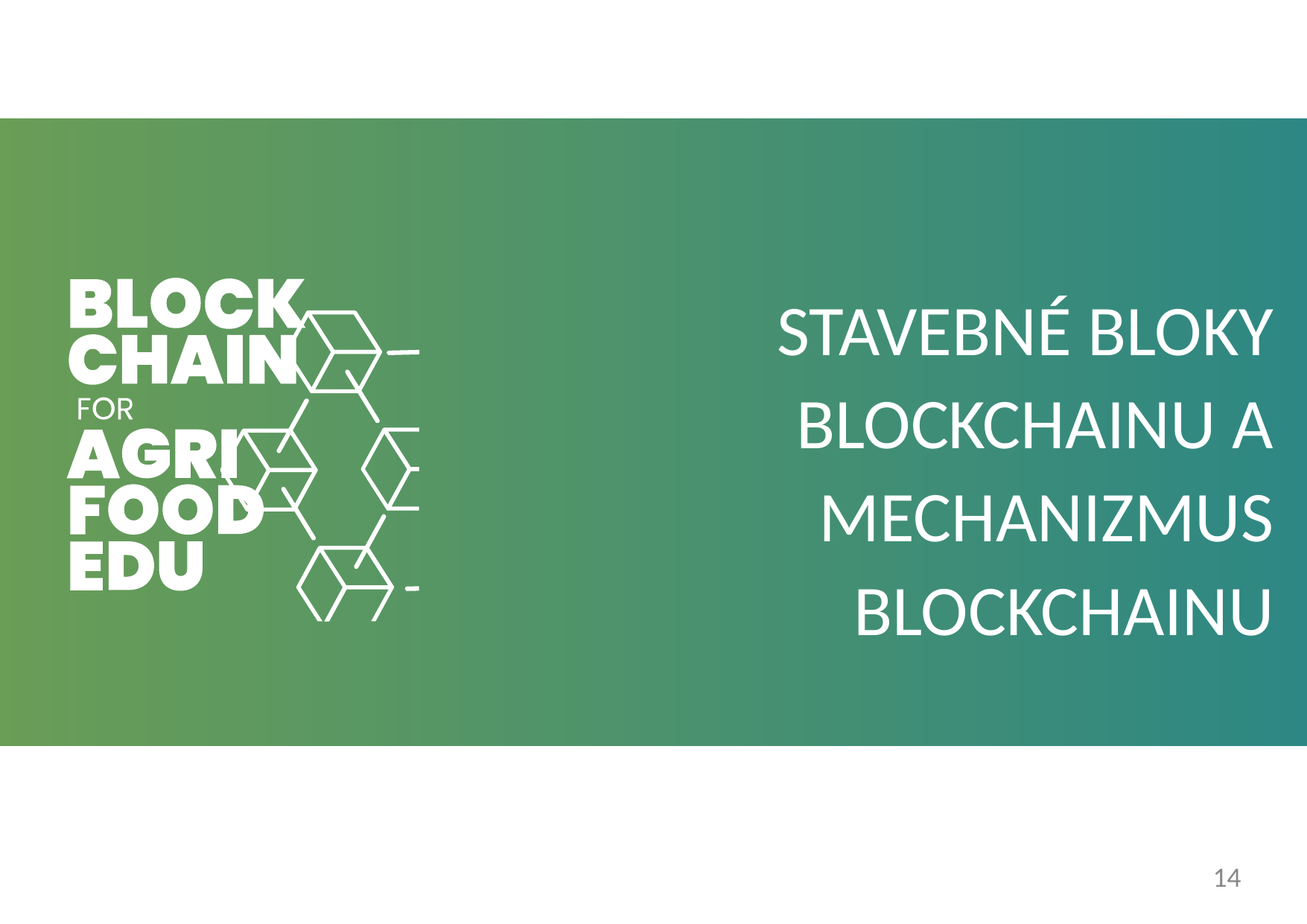

STAVEBNÉ BLOKY BLOCKCHAINU A MECHANIZMUS BLOCKCHAINU

14